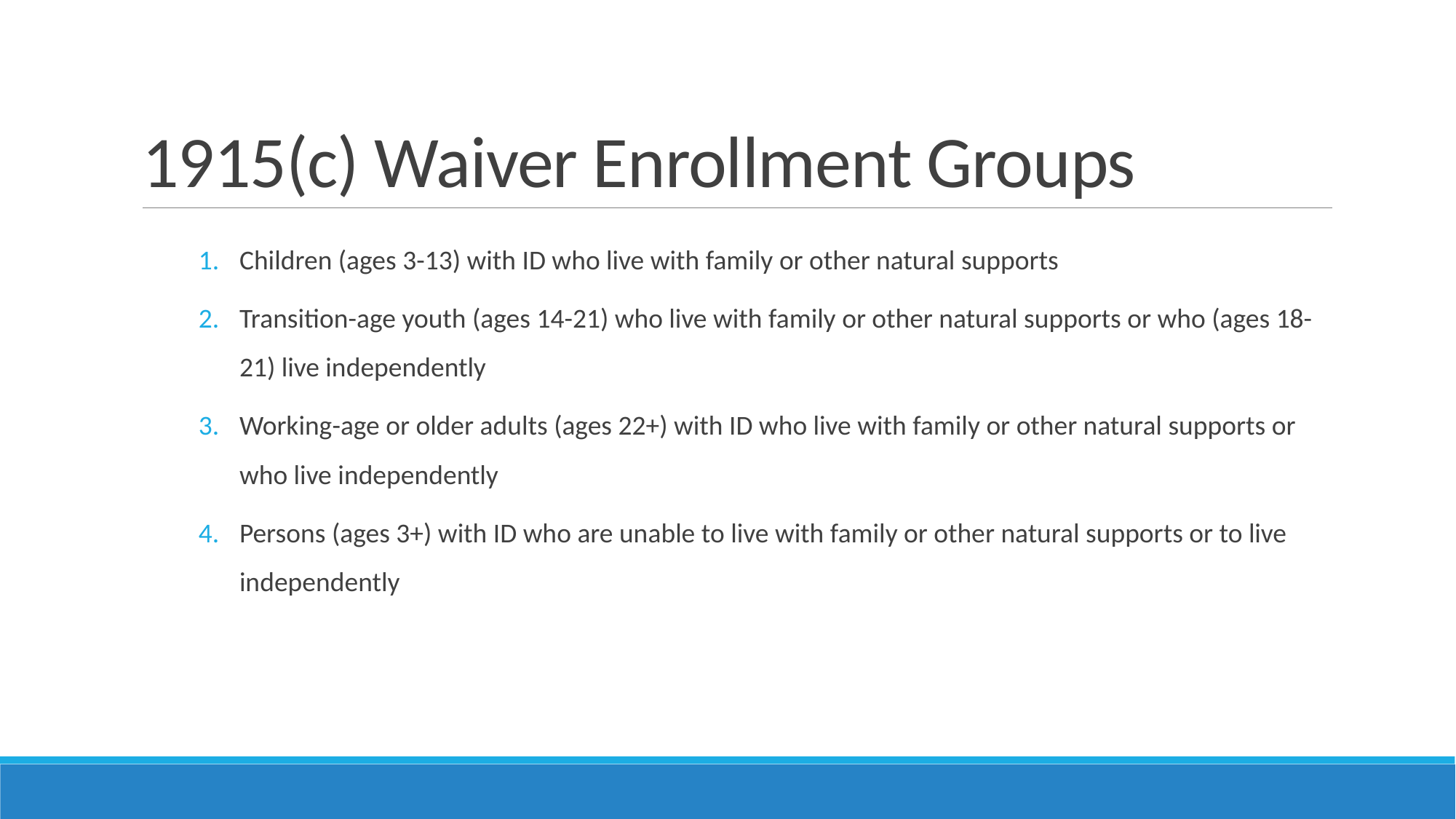

# 1915(c) Waiver Enrollment Groups
Children (ages 3-13) with ID who live with family or other natural supports
Transition-age youth (ages 14-21) who live with family or other natural supports or who (ages 18-21) live independently
Working-age or older adults (ages 22+) with ID who live with family or other natural supports or who live independently
Persons (ages 3+) with ID who are unable to live with family or other natural supports or to live independently